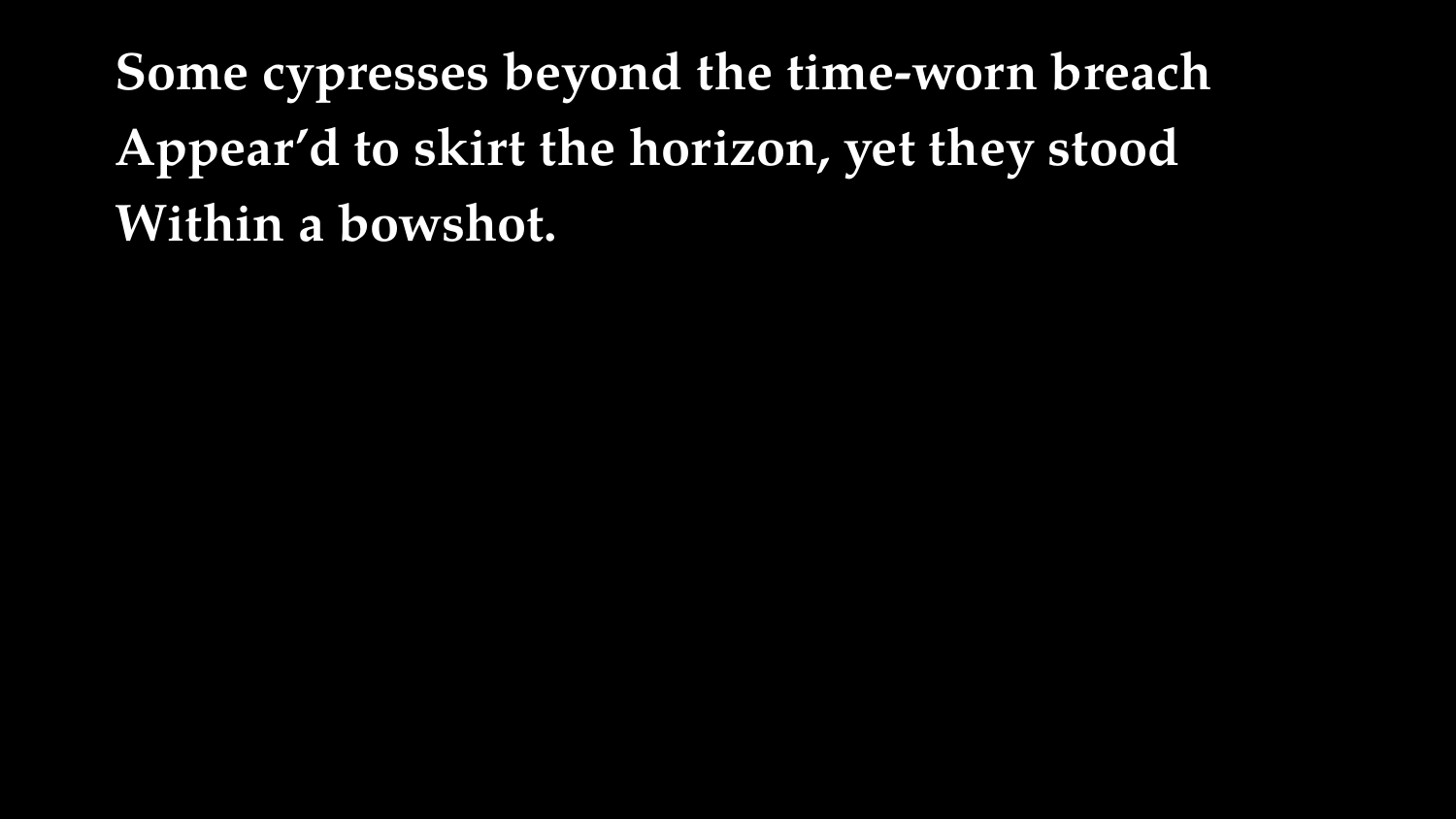

# Some cypresses beyond the time-worn breach Appear’d to skirt the horizon, yet they stood Within a bowshot.